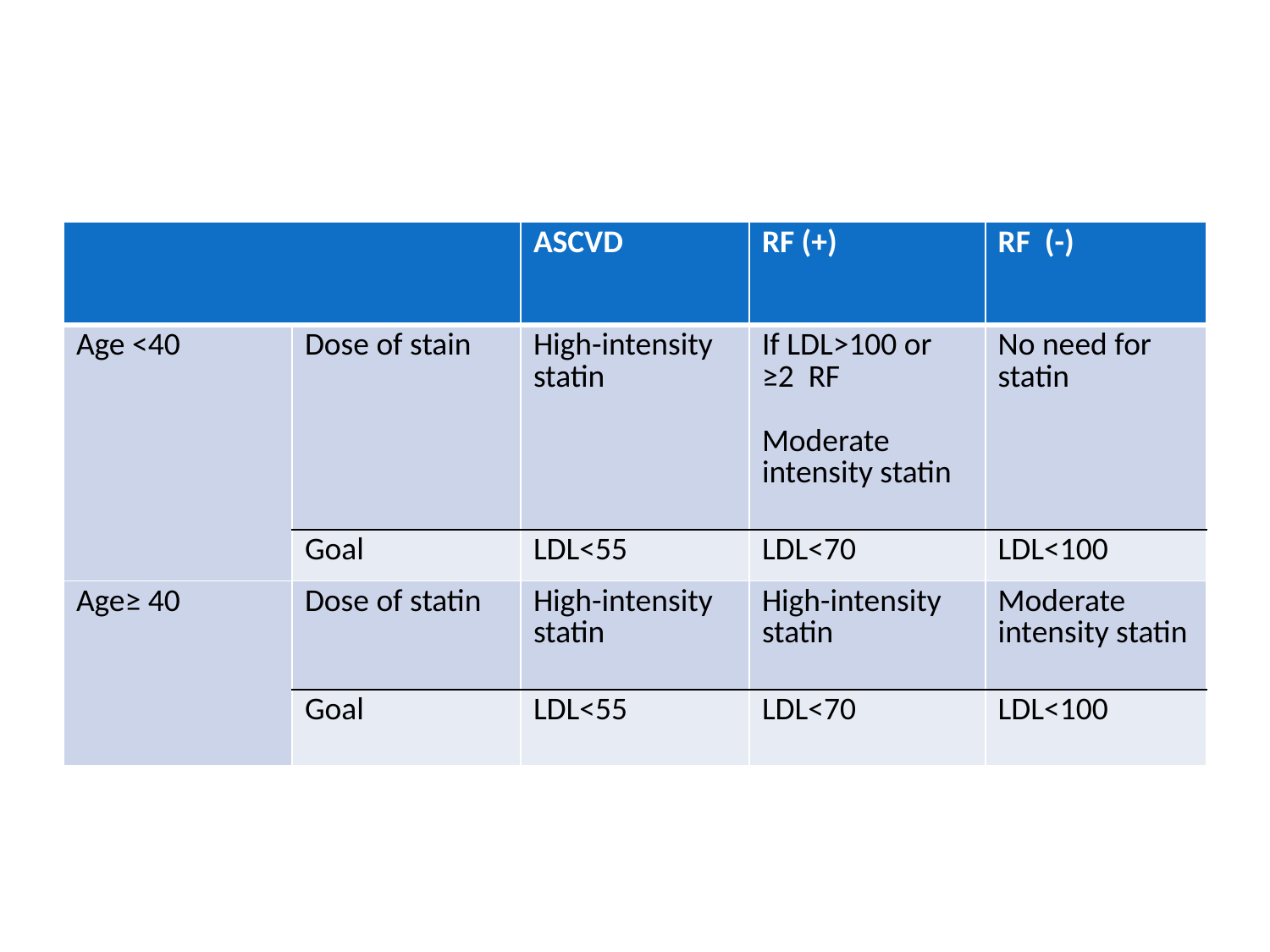

#
|  |  | ASCVD | RF (+) | RF (-) |
| --- | --- | --- | --- | --- |
| Age <40 | Dose of stain | High-intensity statin | If LDL>100 or ≥2 RF Moderate intensity statin | No need for statin |
|  | Goal | LDL<55 | LDL<70 | LDL<100 |
| Age≥ 40 | Dose of statin | High-intensity statin | High-intensity statin | Moderate intensity statin |
|  | Goal | LDL<55 | LDL<70 | LDL<100 |